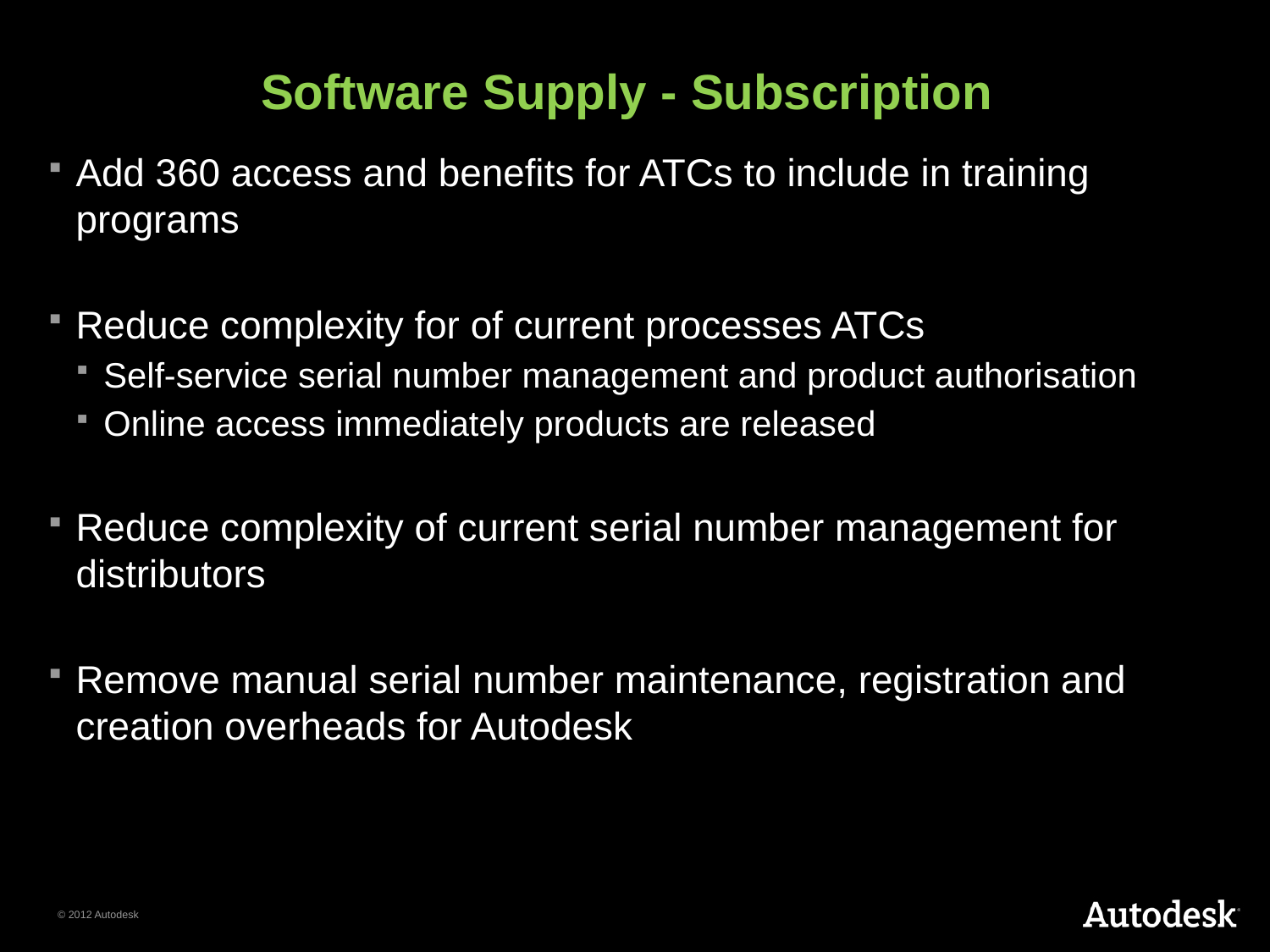

# Software Supply - Subscription
Add 360 access and benefits for ATCs to include in training programs

Reduce complexity for of current processes ATCs
Self-service serial number management and product authorisation
Online access immediately products are released

Reduce complexity of current serial number management for distributors

Remove manual serial number maintenance, registration and creation overheads for Autodesk